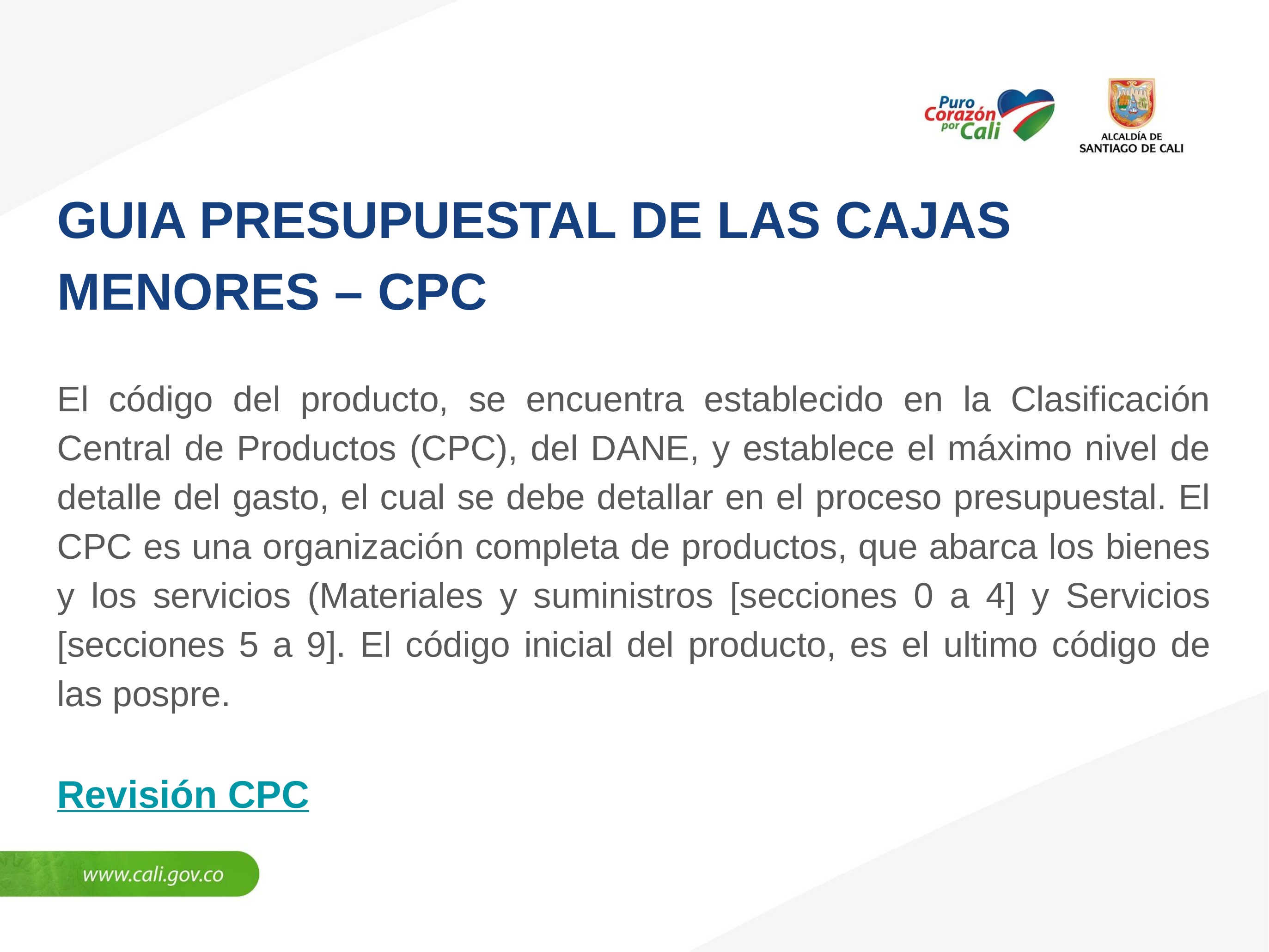

GUIA PRESUPUESTAL DE LAS CAJAS MENORES – CPC

El código del producto, se encuentra establecido en la Clasificación Central de Productos (CPC), del DANE, y establece el máximo nivel de detalle del gasto, el cual se debe detallar en el proceso presupuestal. El CPC es una organización completa de productos, que abarca los bienes y los servicios (Materiales y suministros [secciones 0 a 4] y Servicios [secciones 5 a 9]. El código inicial del producto, es el ultimo código de las pospre.

Revisión CPC